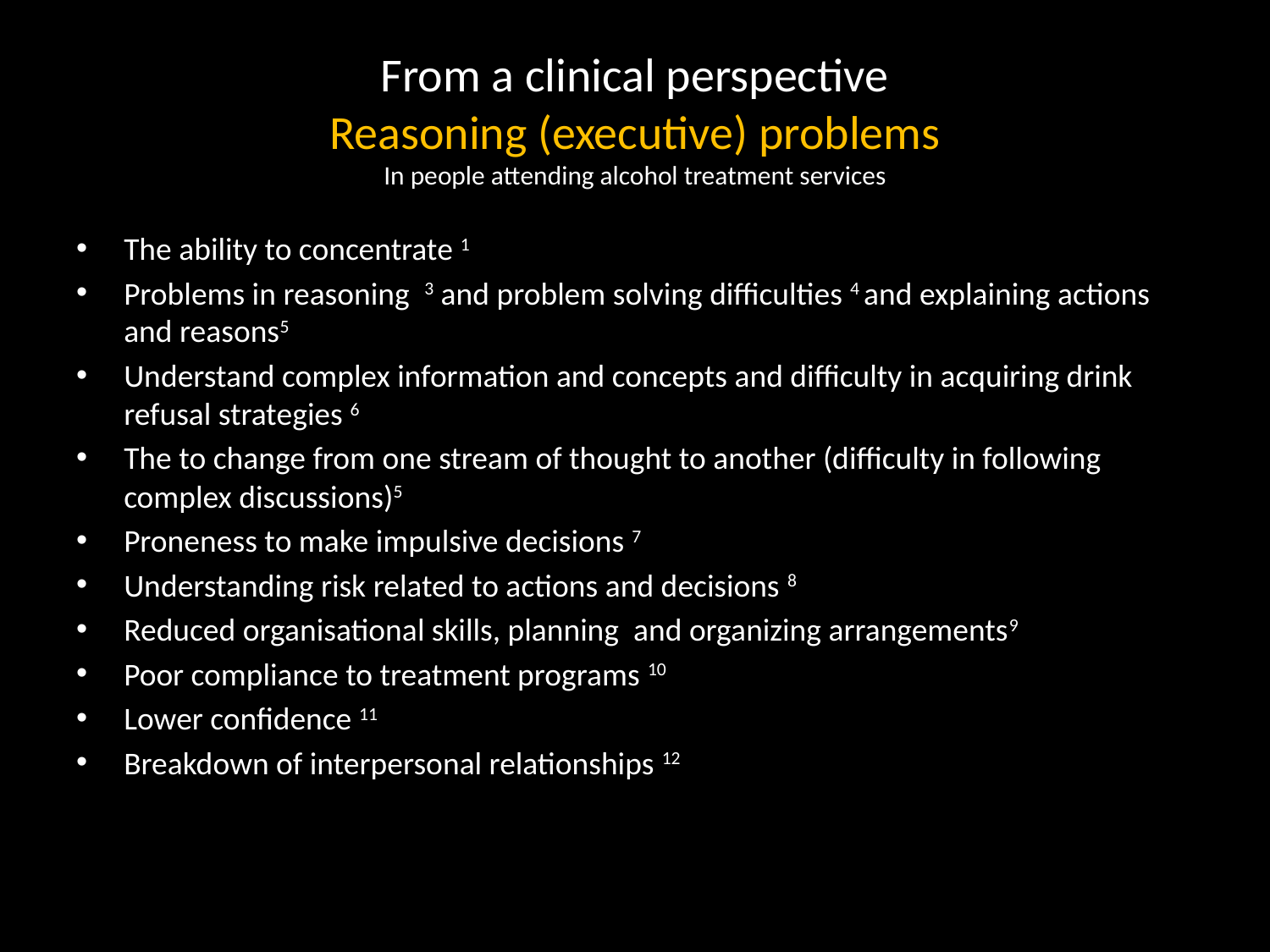

# From a clinical perspective Reasoning (executive) problems In people attending alcohol treatment services
The ability to concentrate 1
Problems in reasoning  3 and problem solving difficulties 4 and explaining actions and reasons5
Understand complex information and concepts and difficulty in acquiring drink refusal strategies 6
The to change from one stream of thought to another (difficulty in following complex discussions)5
Proneness to make impulsive decisions 7
Understanding risk related to actions and decisions 8
Reduced organisational skills, planning  and organizing arrangements9
Poor compliance to treatment programs 10
Lower confidence 11
Breakdown of interpersonal relationships 12